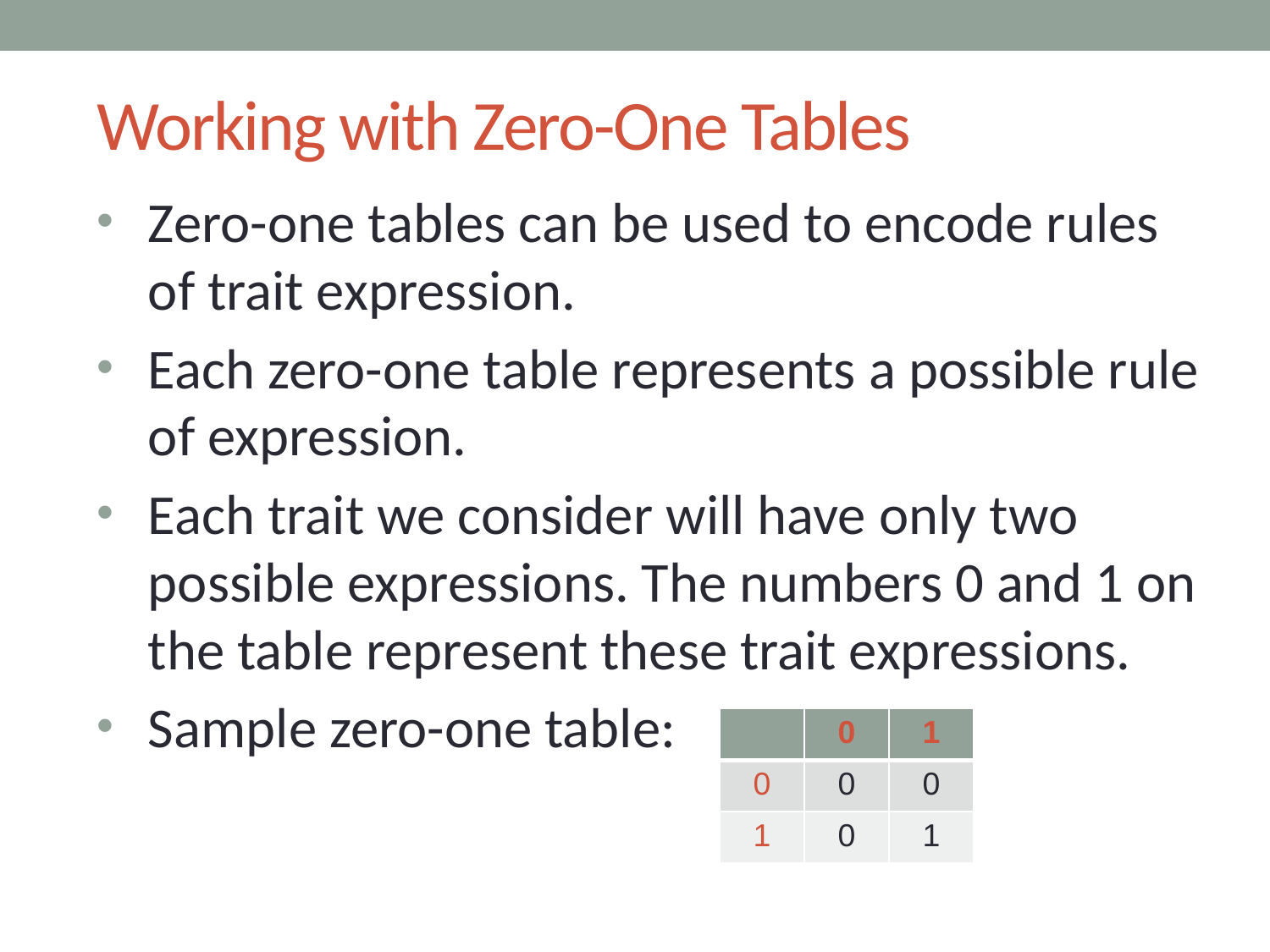

# Working with Zero-One Tables
Zero-one tables can be used to encode rules of trait expression.
Each zero-one table represents a possible rule of expression.
Each trait we consider will have only two possible expressions. The numbers 0 and 1 on the table represent these trait expressions.
Sample zero-one table:

|  | 0 | 1 |
| --- | --- | --- |
| 0 | 0 | 0 |
| 1 | 0 | 1 |